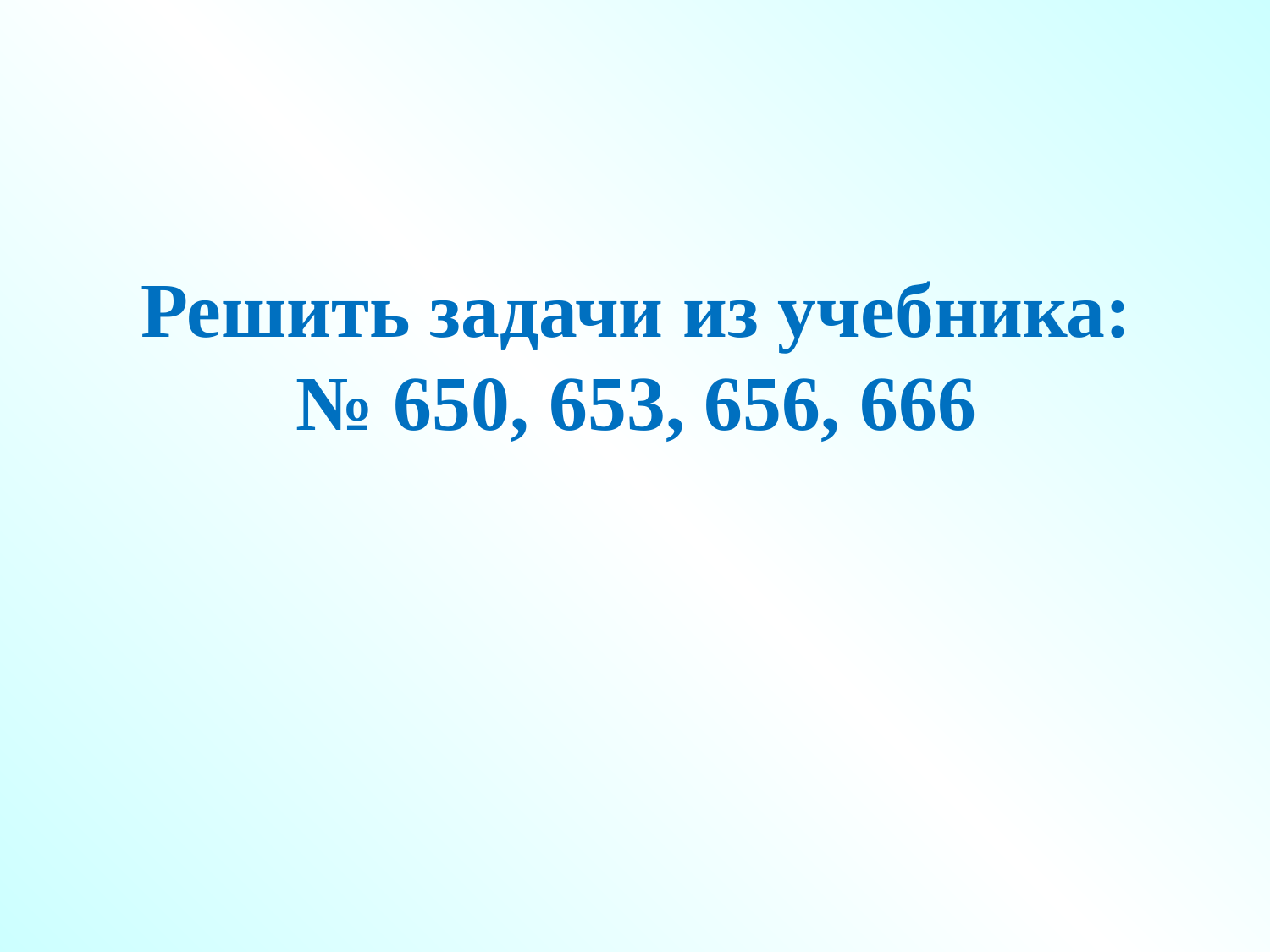

Решить задачи из учебника: № 650, 653, 656, 666